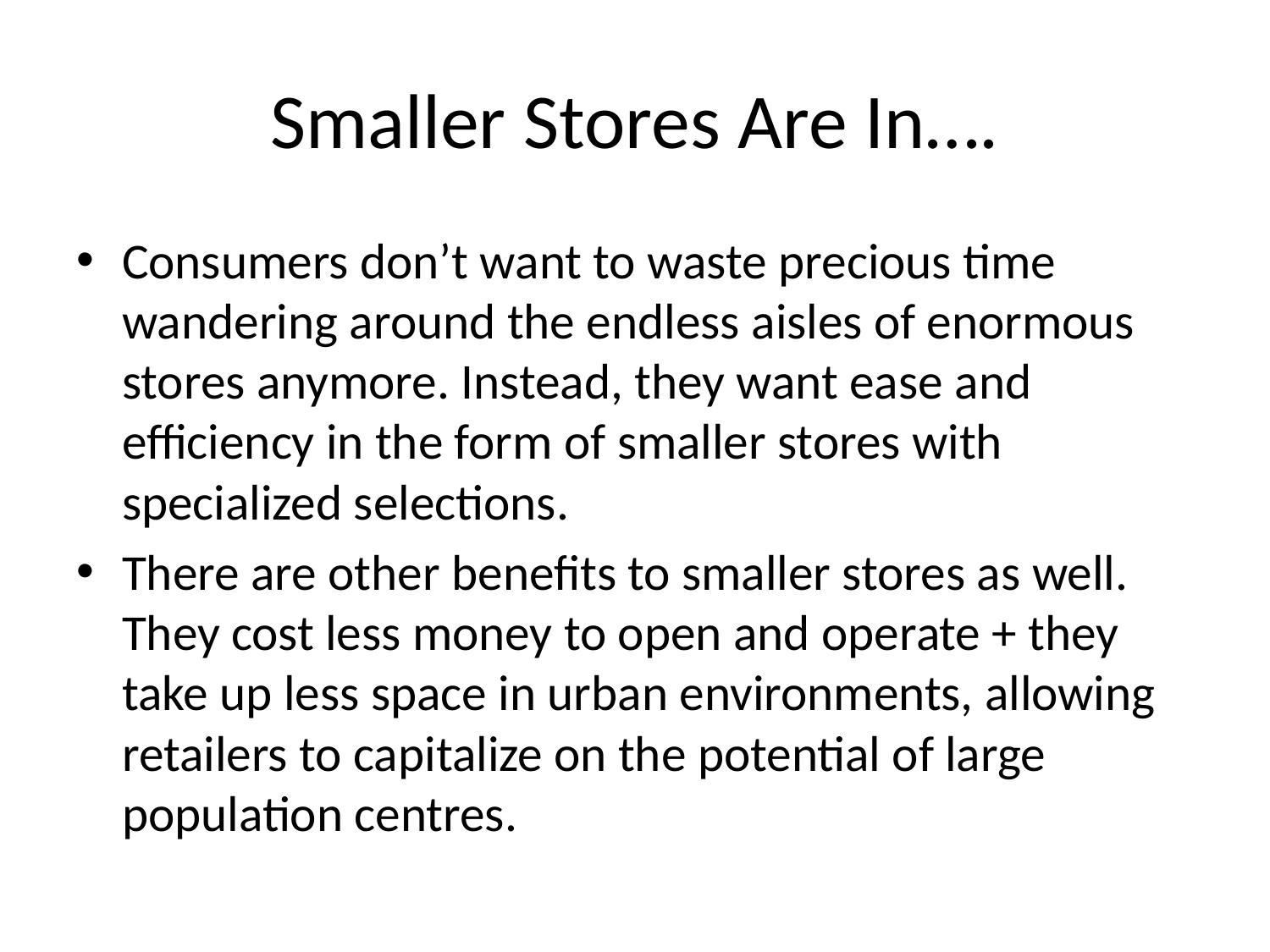

# Smaller Stores Are In….
Consumers don’t want to waste precious time wandering around the endless aisles of enormous stores anymore. Instead, they want ease and efficiency in the form of smaller stores with specialized selections.
There are other benefits to smaller stores as well. They cost less money to open and operate + they take up less space in urban environments, allowing retailers to capitalize on the potential of large population centres.